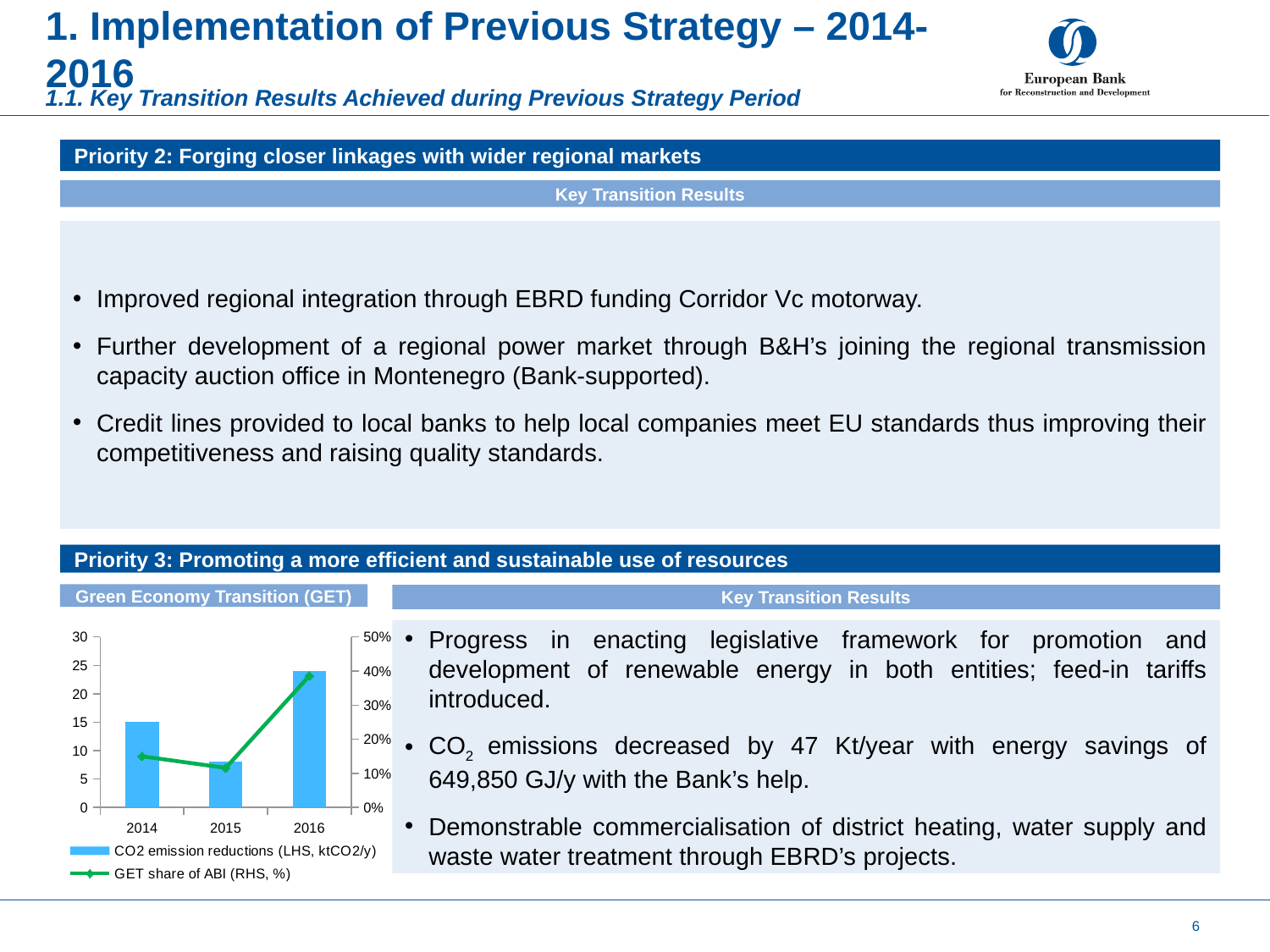

# 1. Implementation of Previous Strategy – 2014-2016
1.1. Key Transition Results Achieved during Previous Strategy Period
Priority 2: Forging closer linkages with wider regional markets
    Key Transition Results
Improved regional integration through EBRD funding Corridor Vc motorway.
Further development of a regional power market through B&H’s joining the regional transmission capacity auction office in Montenegro (Bank-supported).
Credit lines provided to local banks to help local companies meet EU standards thus improving their competitiveness and raising quality standards.
Priority 3: Promoting a more efficient and sustainable use of resources
Green Economy Transition (GET)

### Chart

| Category | CO2 emission reductions (LHS, ktCO2/y) | GET share of ABI (RHS, %) |
|---|---|---|
| 2014 | 15.0 | 0.15 |
| 2015 | 8.0 | 0.116 |
| 2016 | 24.0 | 0.386 |
    Key Transition Results
Progress in enacting legislative framework for promotion and development of renewable energy in both entities; feed-in tariffs introduced.
CO2 emissions decreased by 47 Kt/year with energy savings of 649,850 GJ/y with the Bank’s help.
Demonstrable commercialisation of district heating, water supply and waste water treatment through EBRD’s projects.
Mock data
6